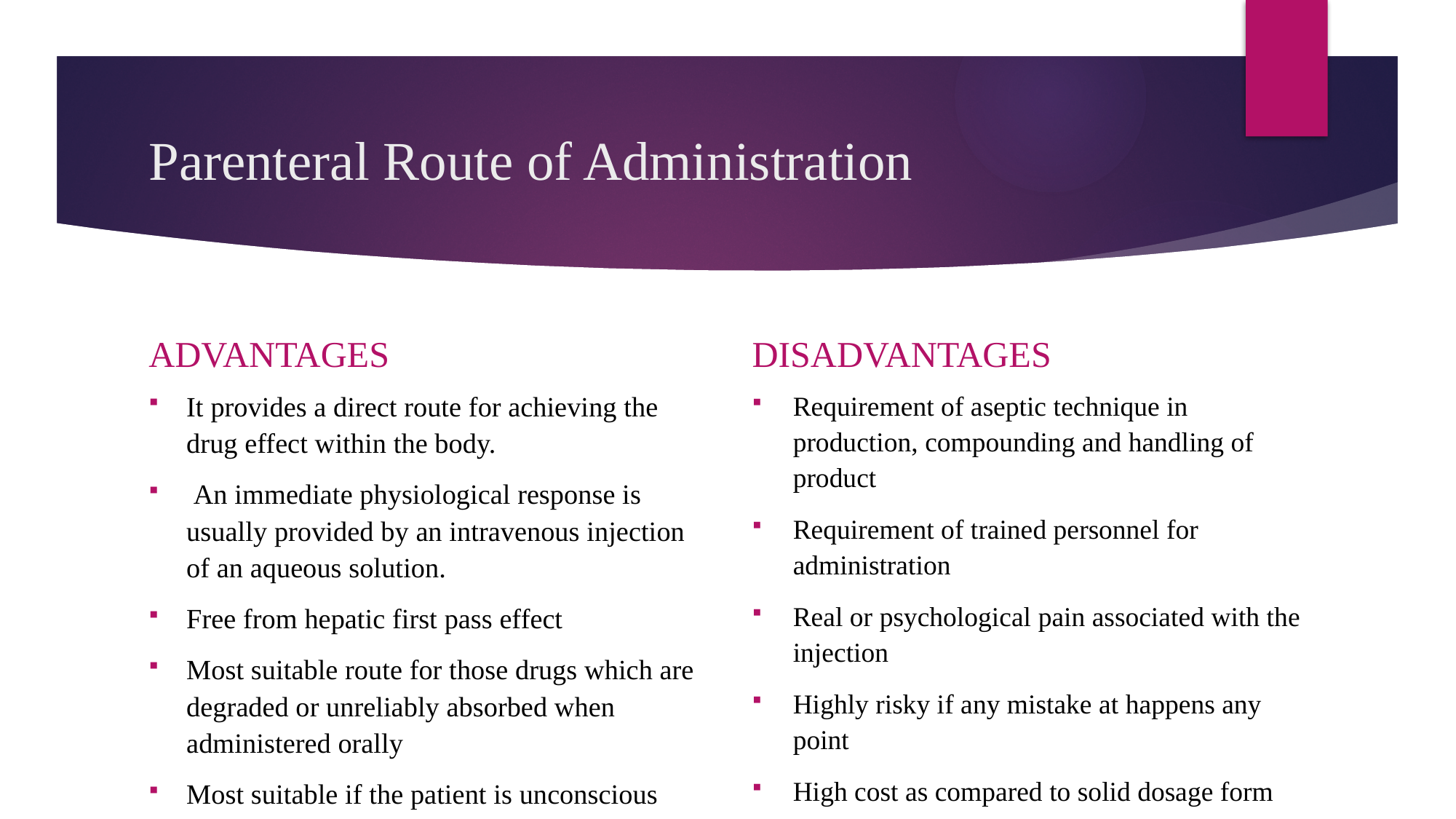

# Parenteral Route of Administration
ADVANTAGES
DISADVANTAGES
It provides a direct route for achieving the drug effect within the body.
 An immediate physiological response is usually provided by an intravenous injection of an aqueous solution.
Free from hepatic first pass effect
Most suitable route for those drugs which are degraded or unreliably absorbed when administered orally
Most suitable if the patient is unconscious

Requirement of aseptic technique in production, compounding and handling of product
Requirement of trained personnel for administration
Real or psychological pain associated with the injection
Highly risky if any mistake at happens any point
High cost as compared to solid dosage form